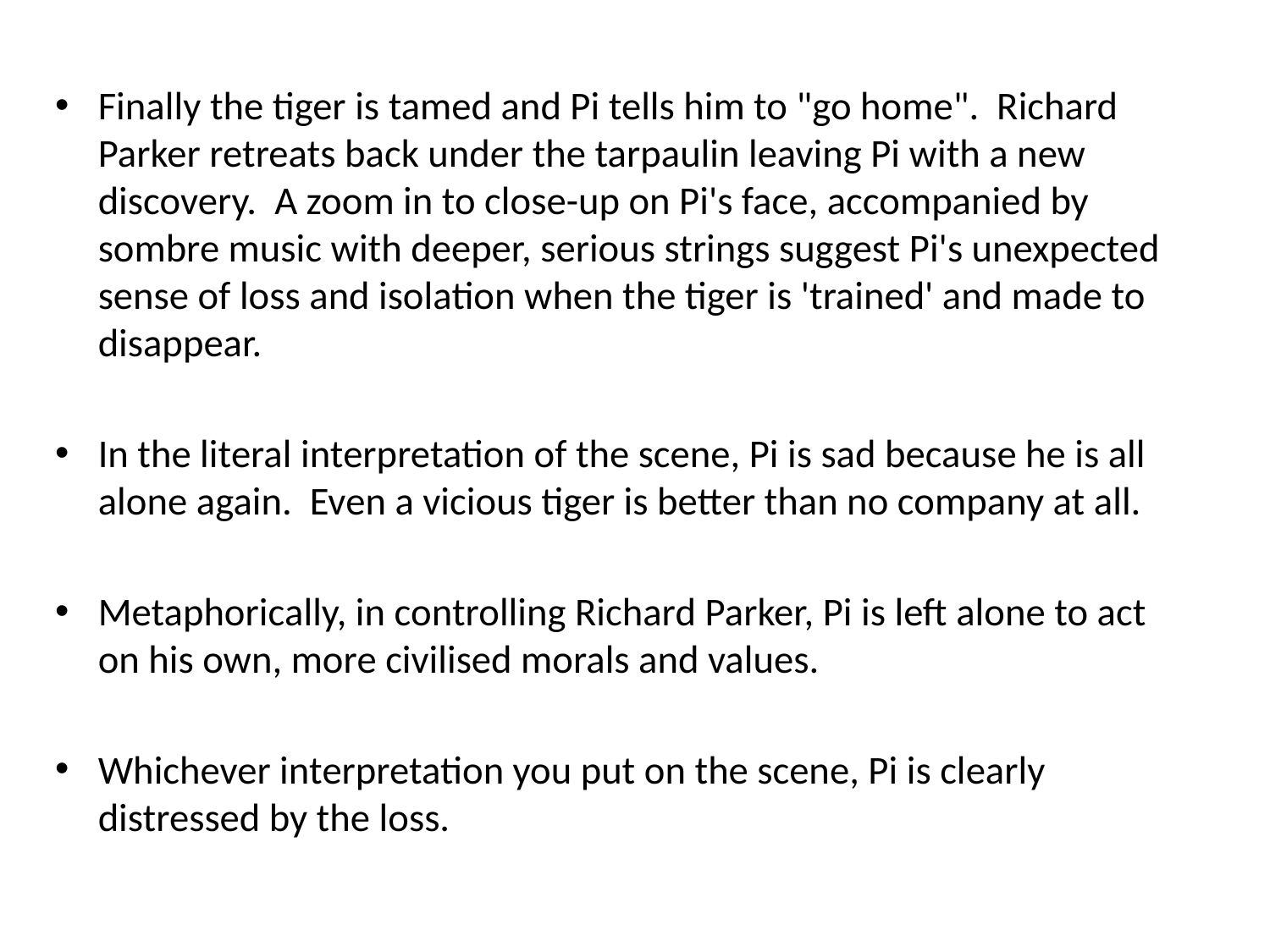

Finally the tiger is tamed and Pi tells him to "go home".  Richard Parker retreats back under the tarpaulin leaving Pi with a new discovery.  A zoom in to close-up on Pi's face, accompanied by sombre music with deeper, serious strings suggest Pi's unexpected sense of loss and isolation when the tiger is 'trained' and made to disappear.

In the literal interpretation of the scene, Pi is sad because he is all alone again.  Even a vicious tiger is better than no company at all.

Metaphorically, in controlling Richard Parker, Pi is left alone to act on his own, more civilised morals and values.

Whichever interpretation you put on the scene, Pi is clearly distressed by the loss.